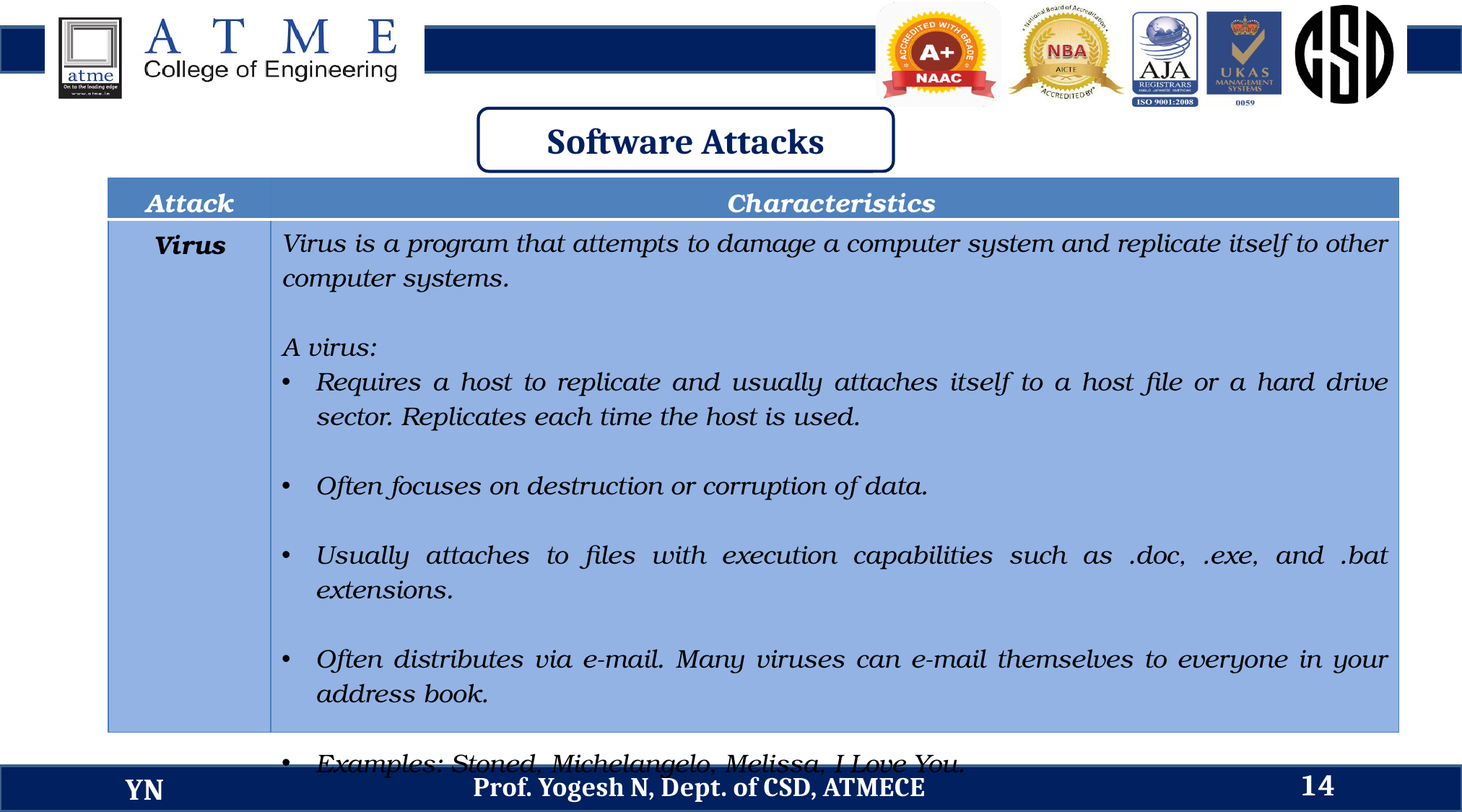

Software Attacks
| Attack | Characteristics |
| --- | --- |
| Virus | Virus is a program that attempts to damage a computer system and replicate itself to other computer systems. A virus: Requires a host to replicate and usually attaches itself to a host file or a hard drive sector. Replicates each time the host is used. Often focuses on destruction or corruption of data. Usually attaches to files with execution capabilities such as .doc, .exe, and .bat extensions. Often distributes via e-mail. Many viruses can e-mail themselves to everyone in your address book. Examples: Stoned, Michelangelo, Melissa, I Love You. |
14
Prof. Yogesh N, Dept. of CSD, ATMECE
YN